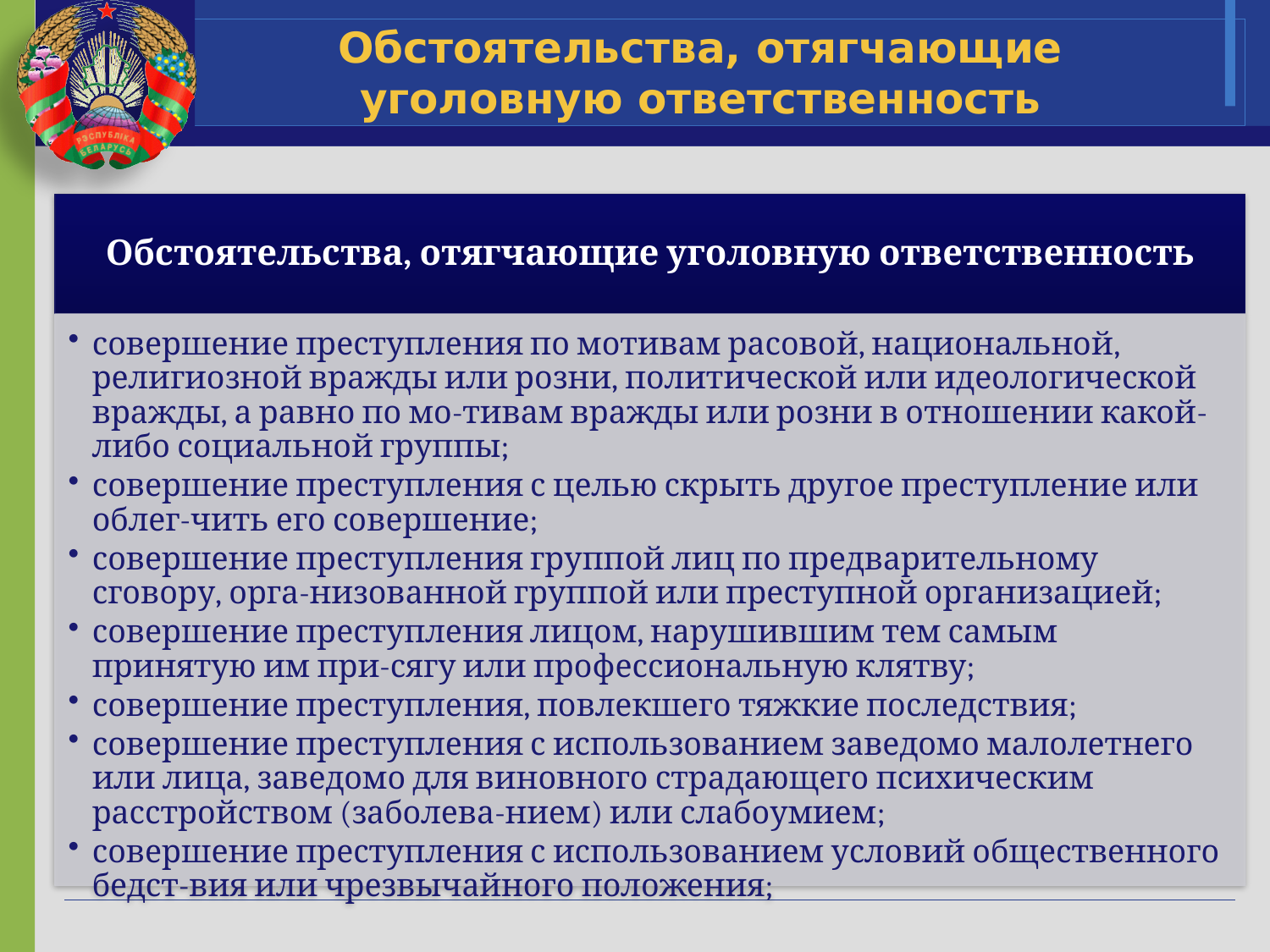

# Обстоятельства, отягчающие уголовную ответственность
Обстоятельства, отягчающие уголовную ответственность
совершение преступления по мотивам расовой, национальной, религиозной вражды или розни, политической или идеологической вражды, а равно по мо-тивам вражды или розни в отношении какой-либо социальной группы;
совершение преступления с целью скрыть другое преступление или облег-чить его совершение;
совершение преступления группой лиц по предварительному сговору, орга-низованной группой или преступной организацией;
совершение преступления лицом, нарушившим тем самым принятую им при-сягу или профессиональную клятву;
совершение преступления, повлекшего тяжкие последствия;
совершение преступления с использованием заведомо малолетнего или лица, заведомо для виновного страдающего психическим расстройством (заболева-нием) или слабоумием;
совершение преступления с использованием условий общественного бедст-вия или чрезвычайного положения;